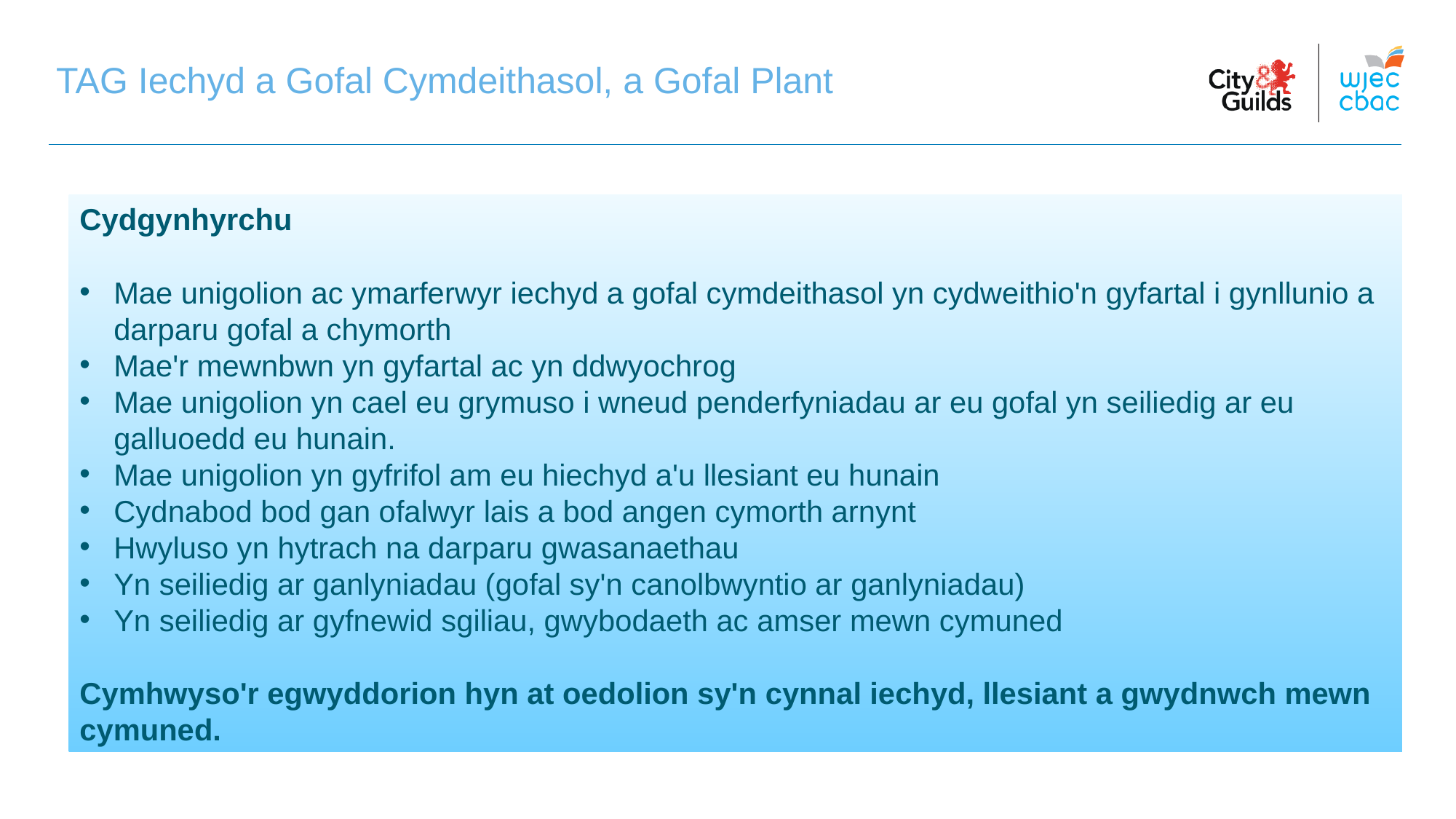

TAG Iechyd a Gofal Cymdeithasol, a Gofal Plant
Cydgynhyrchu

Mae unigolion ac ymarferwyr iechyd a gofal cymdeithasol yn cydweithio'n gyfartal i gynllunio a darparu gofal a chymorth
Mae'r mewnbwn yn gyfartal ac yn ddwyochrog
Mae unigolion yn cael eu grymuso i wneud penderfyniadau ar eu gofal yn seiliedig ar eu galluoedd eu hunain.
Mae unigolion yn gyfrifol am eu hiechyd a'u llesiant eu hunain
Cydnabod bod gan ofalwyr lais a bod angen cymorth arnynt
Hwyluso yn hytrach na darparu gwasanaethau
Yn seiliedig ar ganlyniadau (gofal sy'n canolbwyntio ar ganlyniadau)
Yn seiliedig ar gyfnewid sgiliau, gwybodaeth ac amser mewn cymuned

Cymhwyso'r egwyddorion hyn at oedolion sy'n cynnal iechyd, llesiant a gwydnwch mewn cymuned.